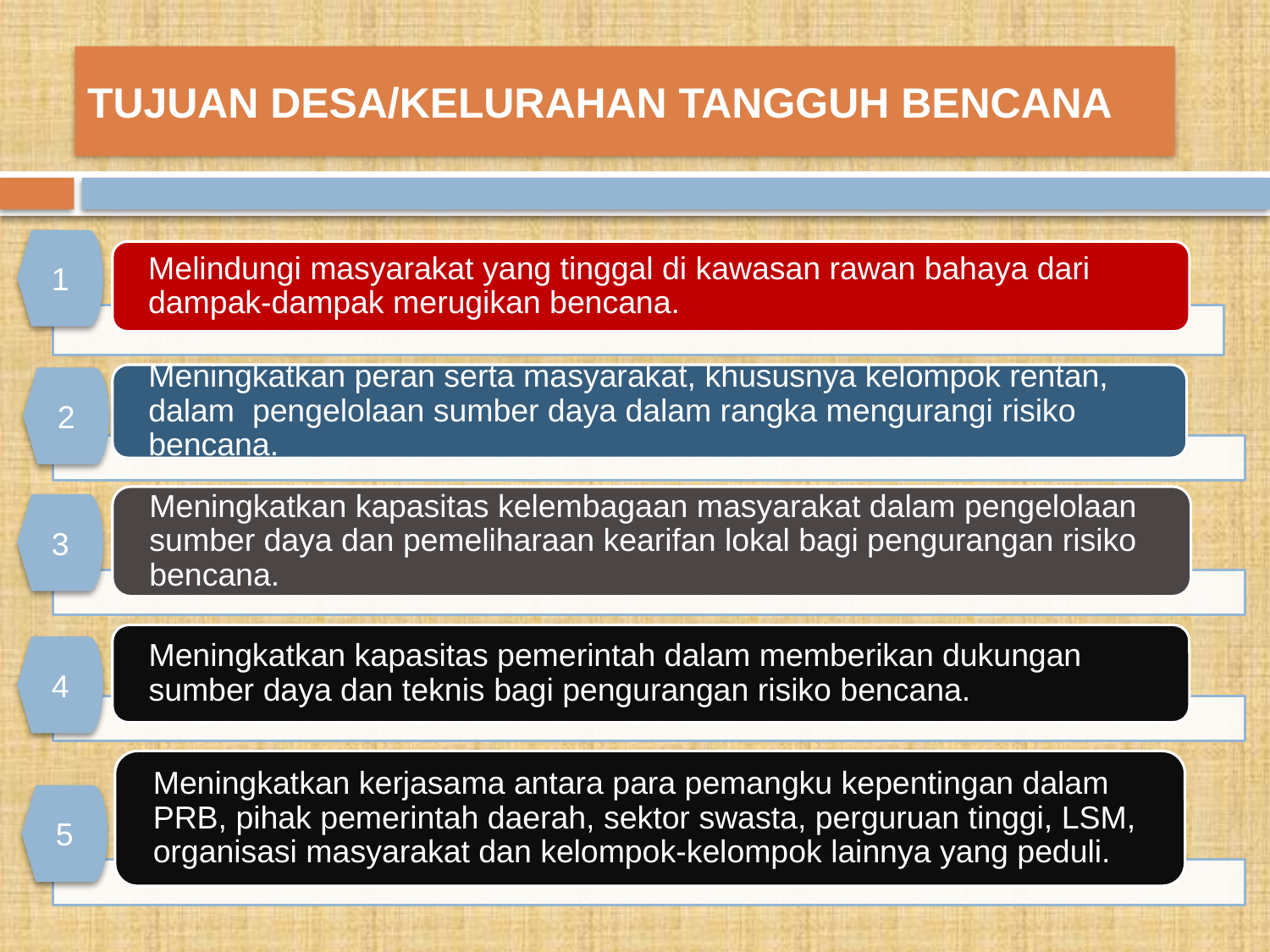

#
TUJUAN DESA/KELURAHAN TANGGUH BENCANA

Melindungi masyarakat yang tinggal di kawasan rawan bahaya dari dampak-dampak merugikan bencana.
Meningkatkan peran serta masyarakat, khususnya kelompok rentan, dalam  pengelolaan sumber daya dalam rangka mengurangi risiko bencana.
Meningkatkan kapasitas kelembagaan masyarakat dalam pengelolaan sumber daya dan pemeliharaan kearifan lokal bagi pengurangan risiko bencana.
Meningkatkan kapasitas pemerintah dalam memberikan dukungan sumber daya dan teknis bagi pengurangan risiko bencana.
Meningkatkan kerjasama antara para pemangku kepentingan dalam PRB, pihak pemerintah daerah, sektor swasta, perguruan tinggi, LSM, organisasi masyarakat dan kelompok-kelompok lainnya yang peduli.
1
2
3
4
5